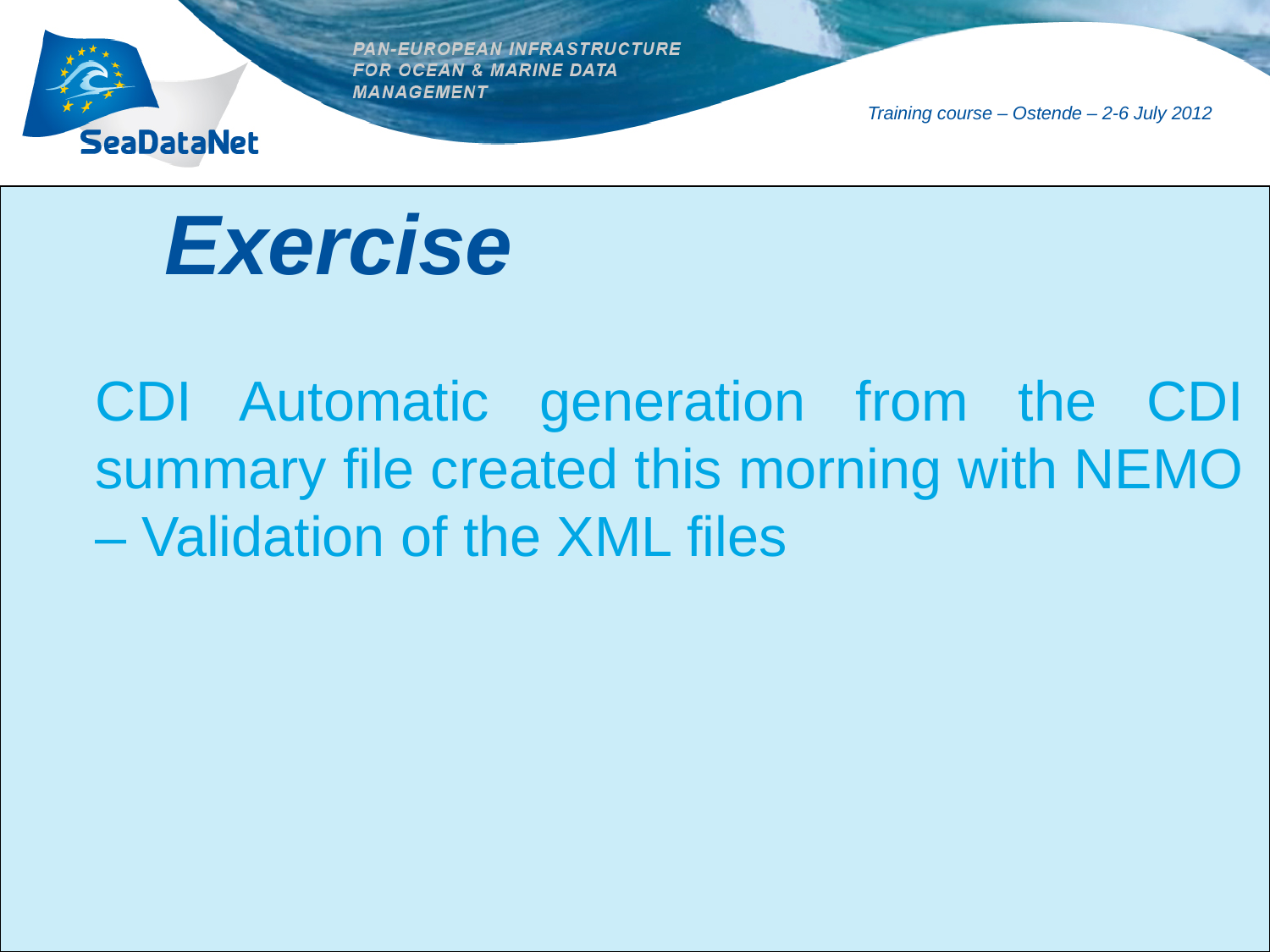

# Exercise

CDI Automatic generation from the CDI summary file created this morning with NEMO – Validation of the XML files